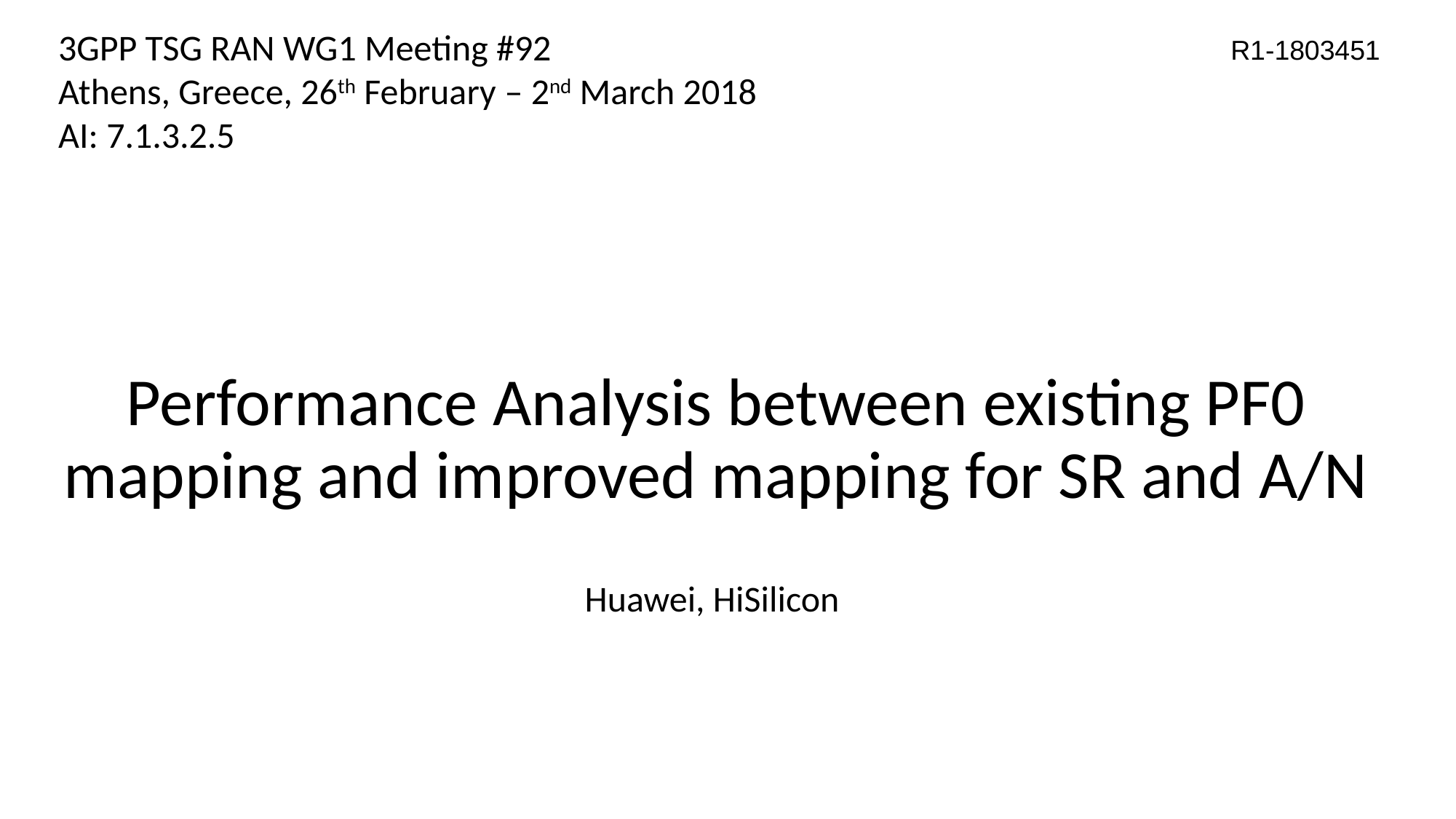

3GPP TSG RAN WG1 Meeting #92
Athens, Greece, 26th February – 2nd March 2018
AI: 7.1.3.2.5

R1-1803451
# Performance Analysis between existing PF0 mapping and improved mapping for SR and A/N
Huawei, HiSilicon